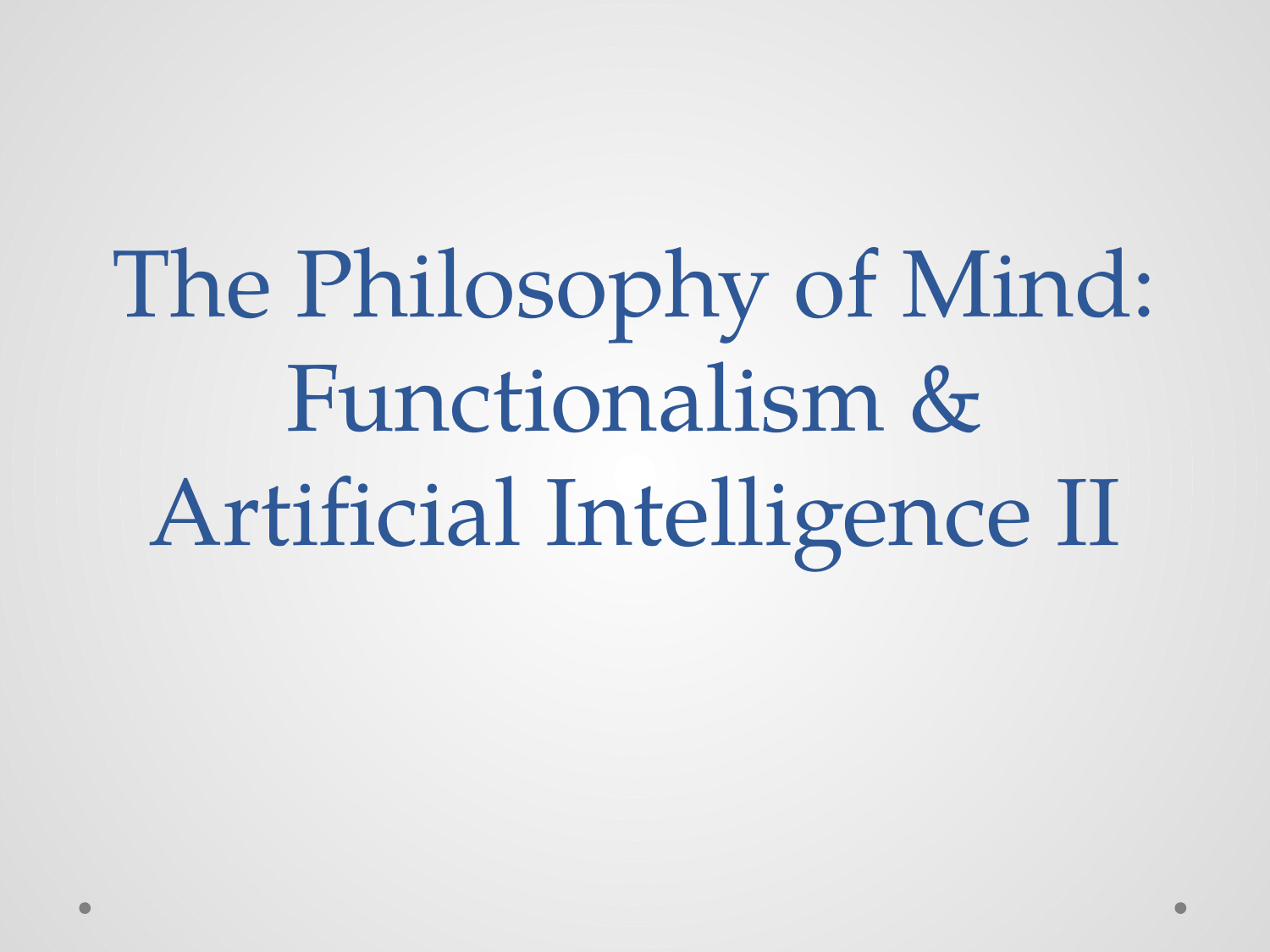

# The Philosophy of Mind: Functionalism & Artificial Intelligence II